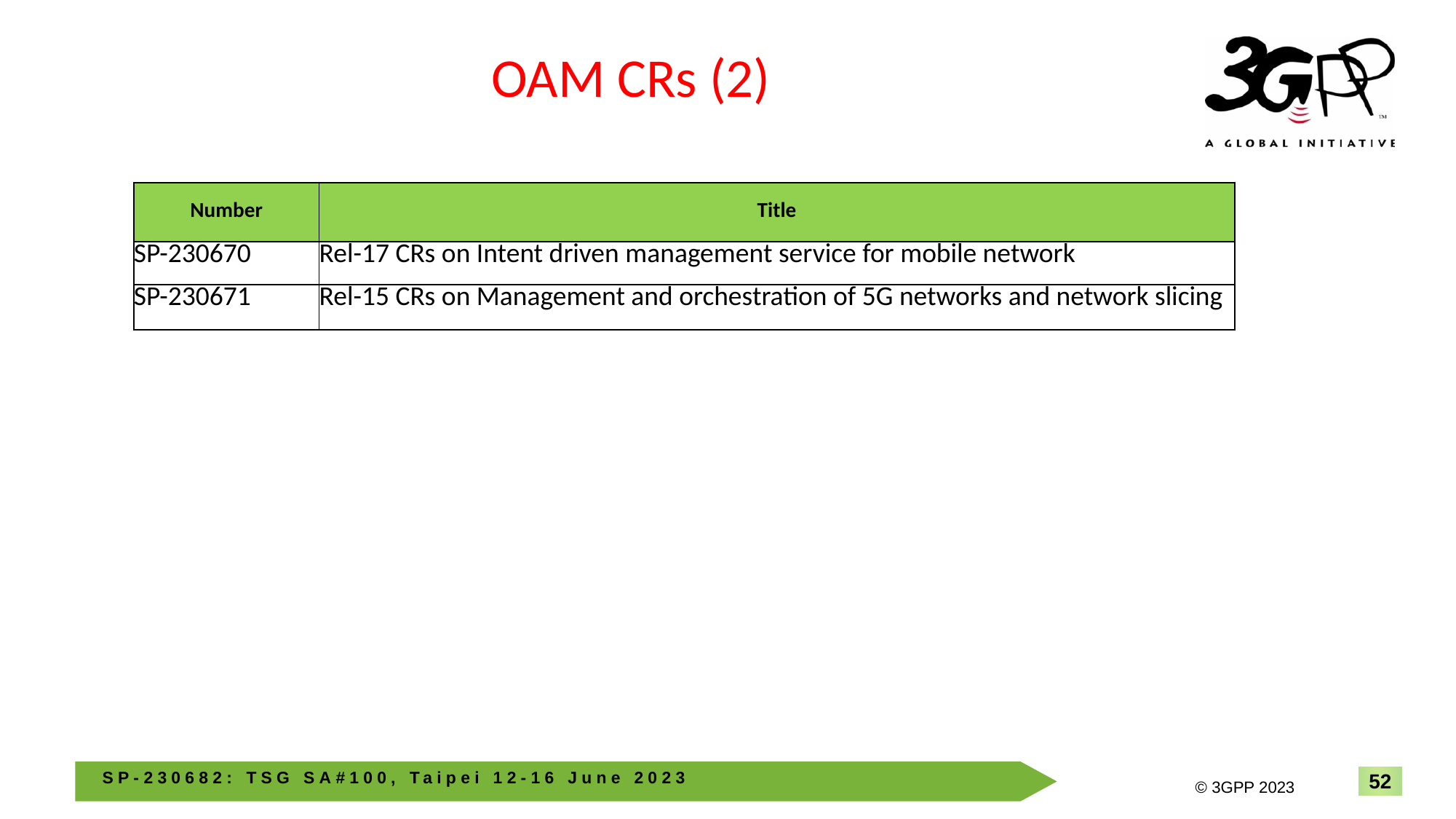

# OAM CRs (2)
| Number | Title |
| --- | --- |
| SP-230670 | Rel-17 CRs on Intent driven management service for mobile network |
| SP-230671 | Rel-15 CRs on Management and orchestration of 5G networks and network slicing |